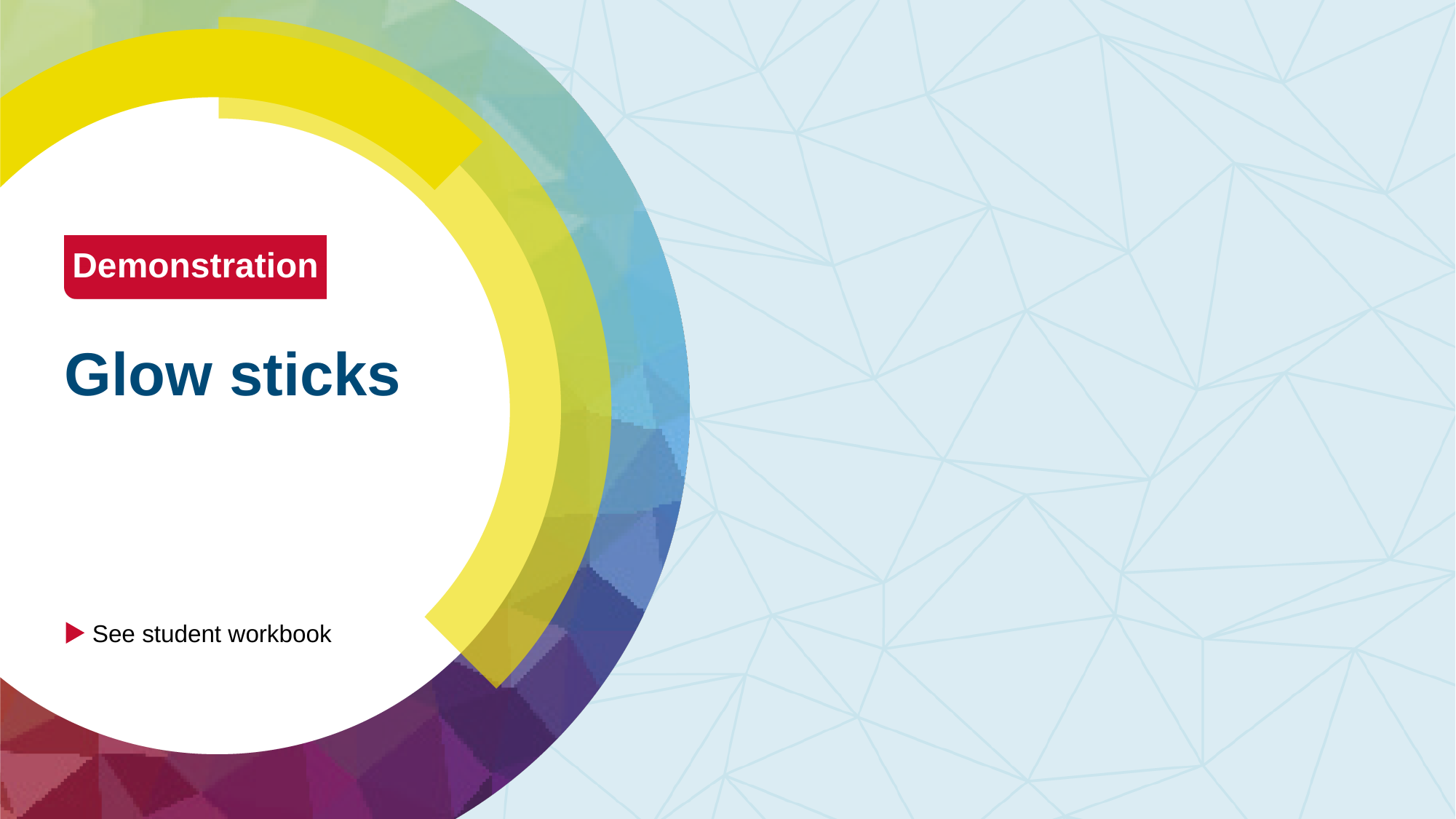

Demonstration
# Glow sticks
See student workbook